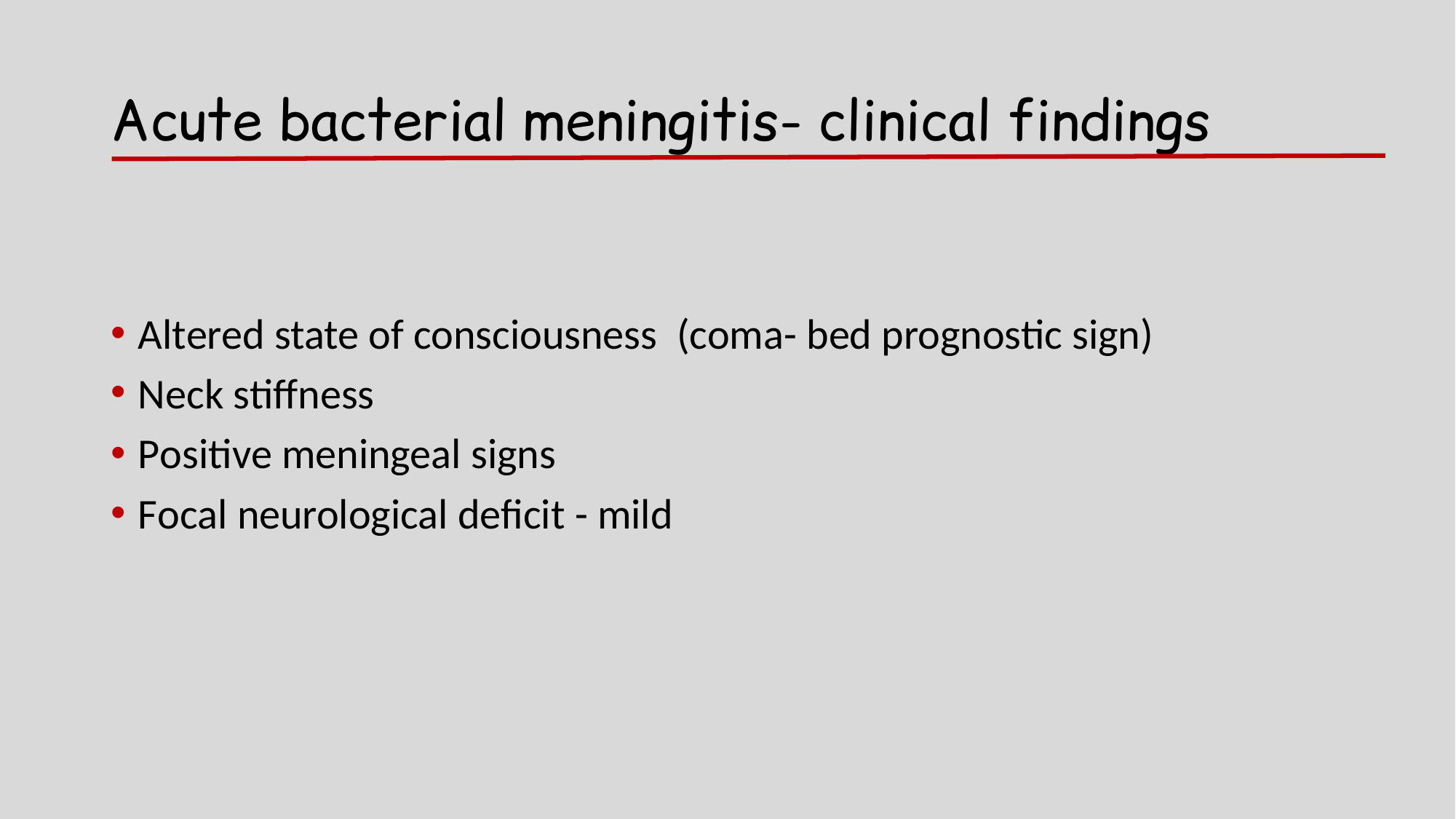

# Acute bacterial meningitis- clinical findings
Altered state of consciousness  (coma- bed prognostic sign)
Neck stiffness
Positive meningeal signs
Focal neurological deficit - mild